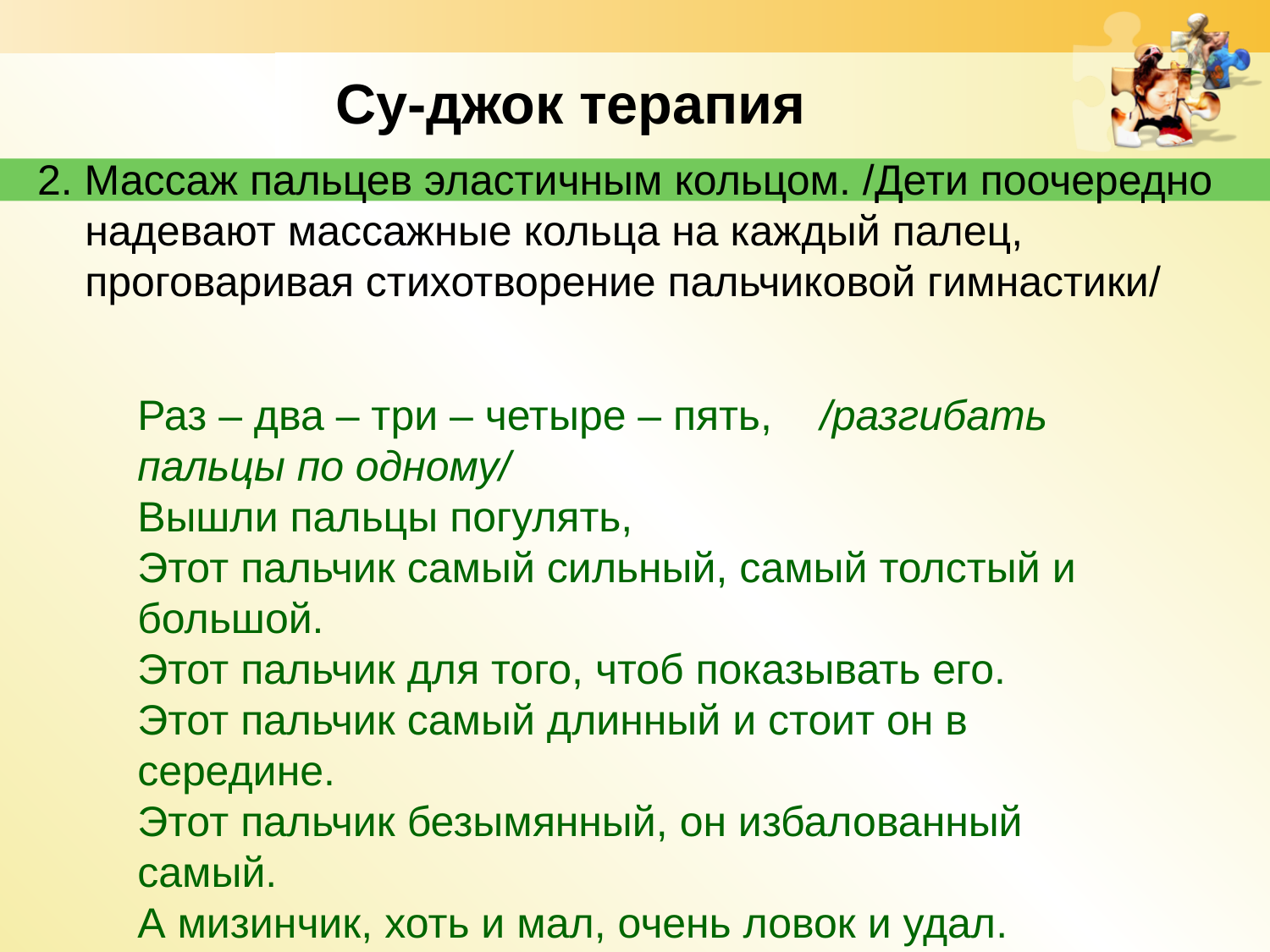

Су-джок терапия
2. Массаж пальцев эластичным кольцом. /Дети поочередно надевают массажные кольца на каждый палец, проговаривая стихотворение пальчиковой гимнастики/

Раз – два – три – четыре – пять,    /разгибать пальцы по одному/
Вышли пальцы погулять,
Этот пальчик самый сильный, самый толстый и большой.
Этот пальчик для того, чтоб показывать его.
Этот пальчик самый длинный и стоит он в середине.
Этот пальчик безымянный, он избалованный самый.
А мизинчик, хоть и мал, очень ловок и удал.